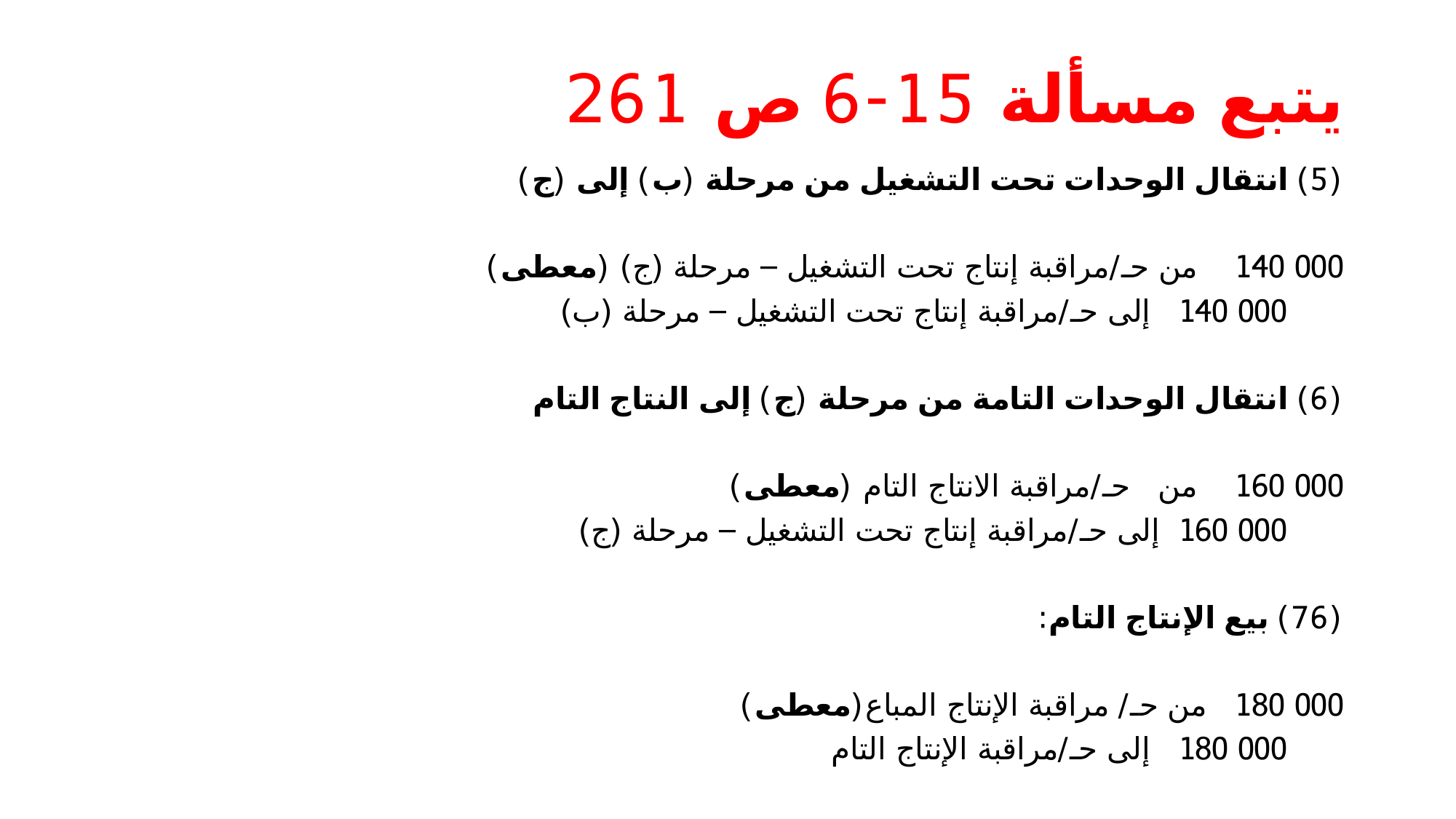

# يتبع مسألة 15-6 ص 261
(5) انتقال الوحدات تحت التشغيل من مرحلة (ب) إلى (ج)

000 140    من حـ/مراقبة إنتاج تحت التشغيل – مرحلة (ج) (معطى)
      000 140   إلى حـ/مراقبة إنتاج تحت التشغيل – مرحلة (ب)

(6) انتقال الوحدات التامة من مرحلة (ج) إلى النتاج التام

000 160    من   حـ/مراقبة الانتاج التام (معطى)
      000 160  إلى حـ/مراقبة إنتاج تحت التشغيل – مرحلة (ج)

(76) بيع الإنتاج التام:

000 180   من حـ/ مراقبة الإنتاج المباع(معطى)
      000 180   إلى حـ/مراقبة الإنتاج التام